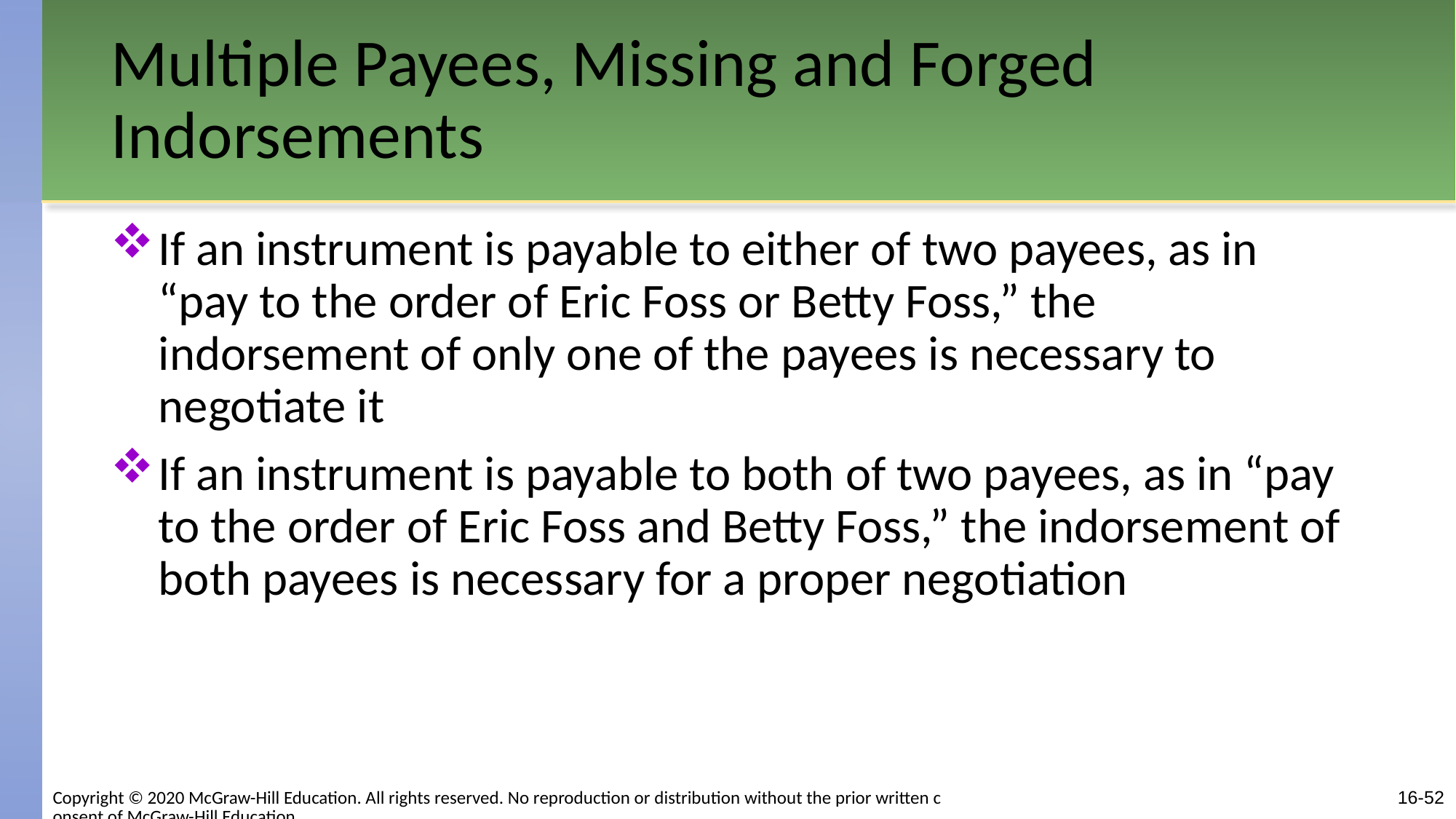

# Multiple Payees, Missing and Forged Indorsements
If an instrument is payable to either of two payees, as in “pay to the order of Eric Foss or Betty Foss,” the indorsement of only one of the payees is necessary to negotiate it
If an instrument is payable to both of two payees, as in “pay to the order of Eric Foss and Betty Foss,” the indorsement of both payees is necessary for a proper negotiation
Copyright © 2020 McGraw-Hill Education. All rights reserved. No reproduction or distribution without the prior written consent of McGraw-Hill Education.
16-52